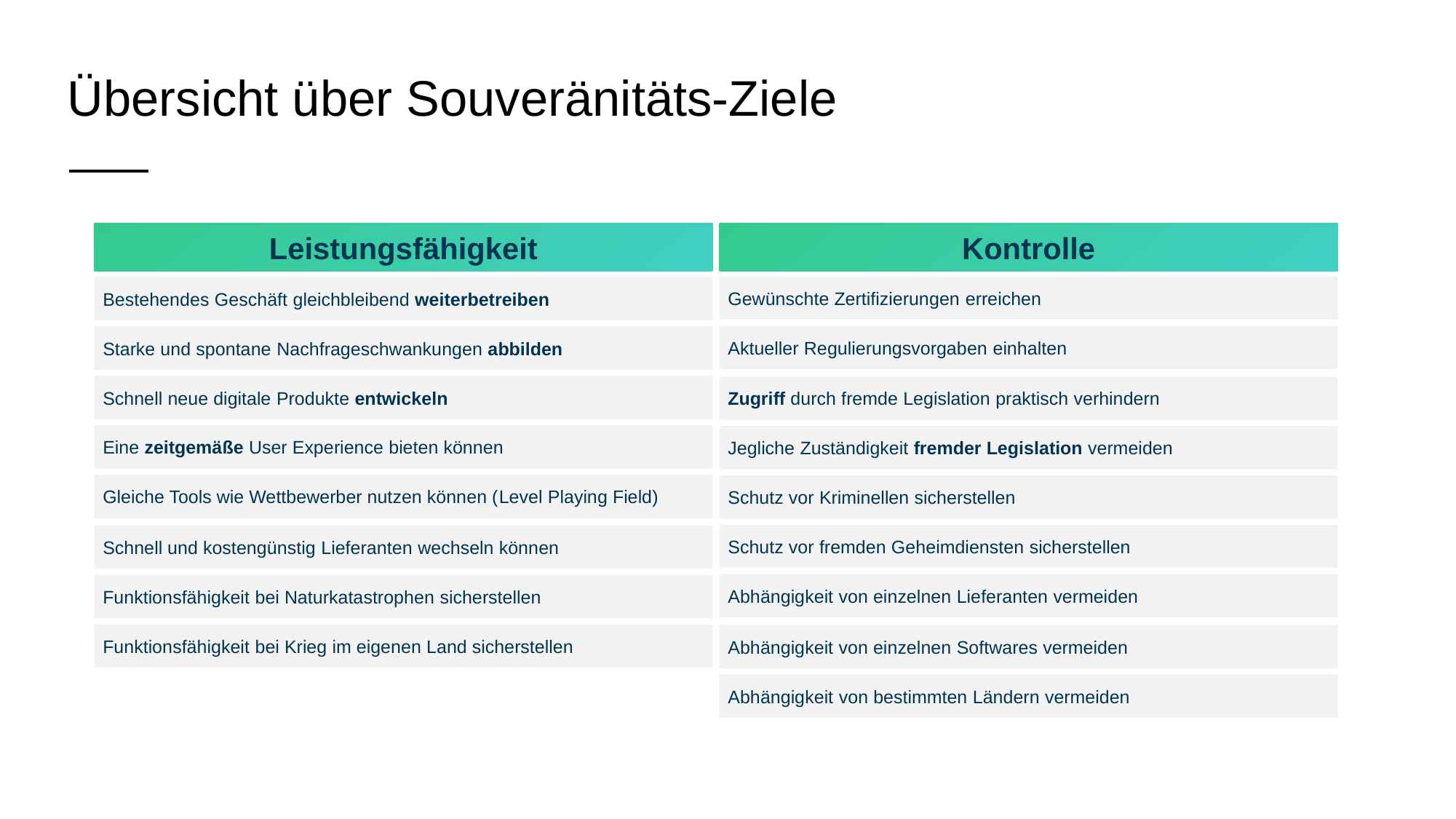

# Übersicht über Souveränitäts-Ziele
Leistungsfähigkeit
Kontrolle
Gewünschte Zertifizierungen erreichen
Aktueller Regulierungsvorgaben einhalten
Zugriff durch fremde Legislation praktisch verhindern
Jegliche Zuständigkeit fremder Legislation vermeiden
Schutz vor Kriminellen sicherstellen
Schutz vor fremden Geheimdiensten sicherstellen
Abhängigkeit von einzelnen Lieferanten vermeiden
Abhängigkeit von einzelnen Softwares vermeiden
Abhängigkeit von bestimmten Ländern vermeiden
Bestehendes Geschäft gleichbleibend weiterbetreiben
Starke und spontane Nachfrageschwankungen abbilden
Schnell neue digitale Produkte entwickeln
Eine zeitgemäße User Experience bieten können
Gleiche Tools wie Wettbewerber nutzen können (Level Playing Field)
Schnell und kostengünstig Lieferanten wechseln können
Funktionsfähigkeit bei Naturkatastrophen sicherstellen
Funktionsfähigkeit bei Krieg im eigenen Land sicherstellen